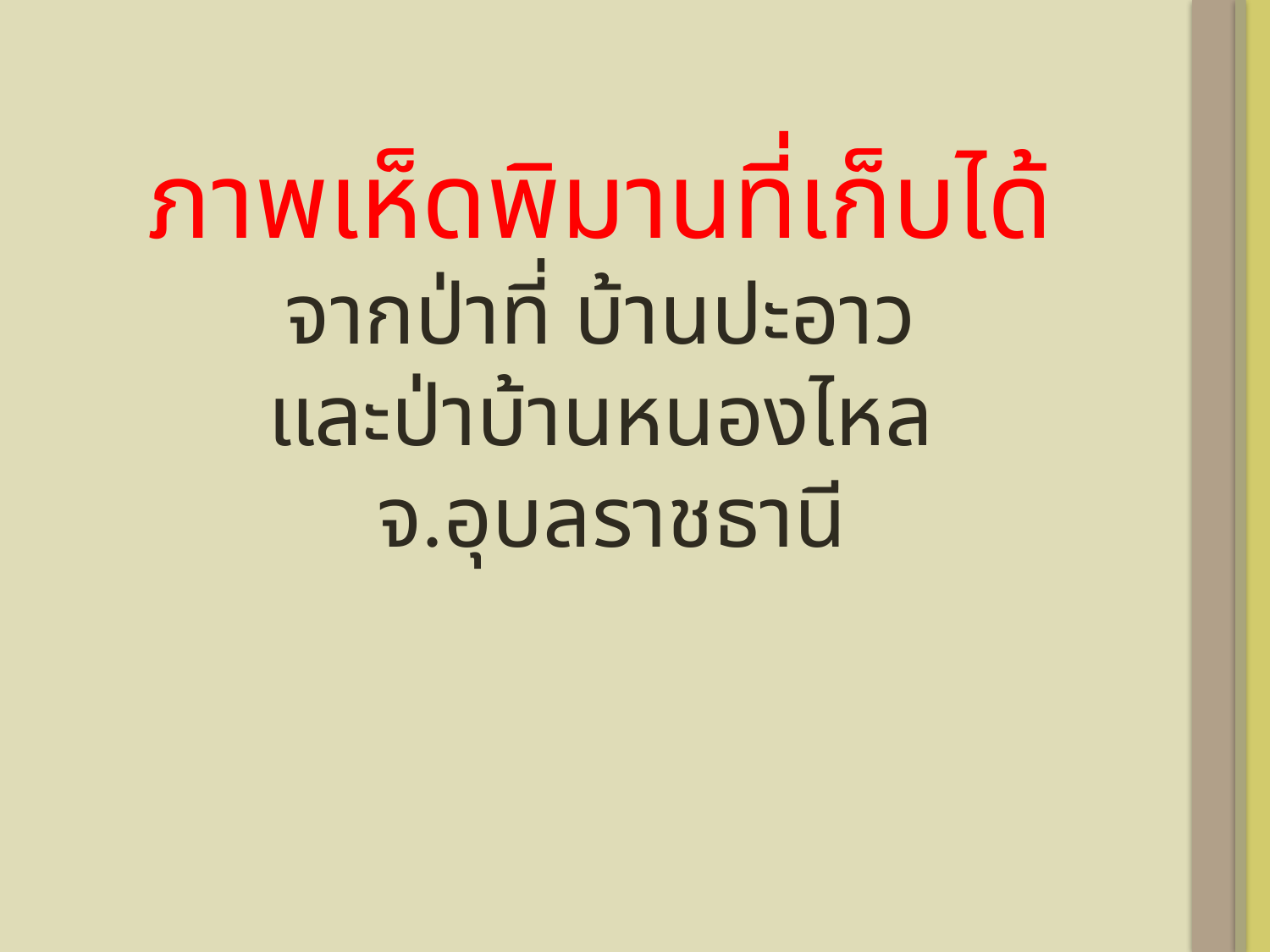

ภาพเห็ดพิมานที่เก็บได้
จากป่าที่ บ้านปะอาว
และป่าบ้านหนองไหล
 จ.อุบลราชธานี